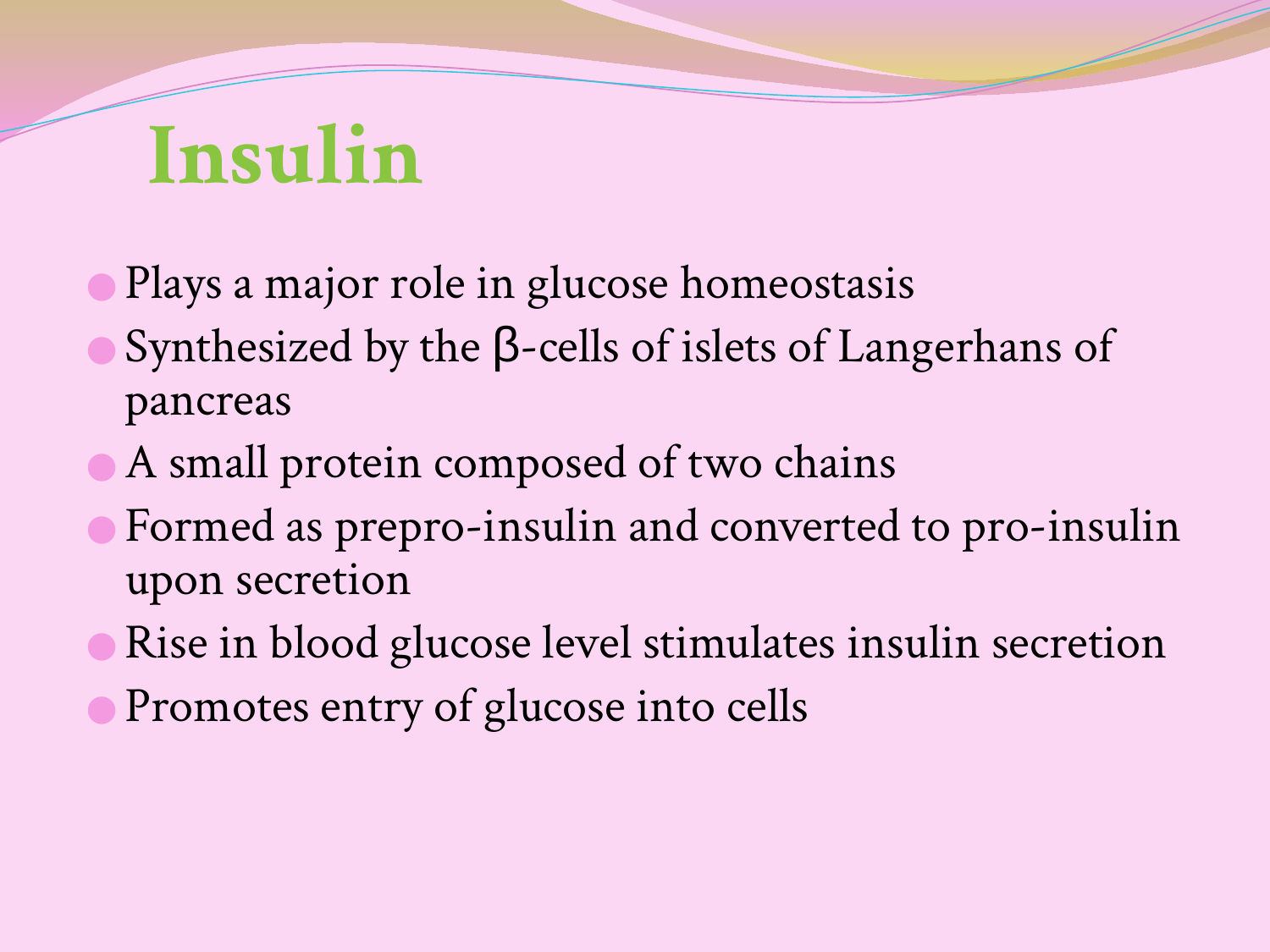

# Insulin
Plays a major role in glucose homeostasis
Synthesized by the β-cells of islets of Langerhans of pancreas
A small protein composed of two chains
Formed as prepro-insulin and converted to pro-insulin upon secretion
Rise in blood glucose level stimulates insulin secretion
Promotes entry of glucose into cells